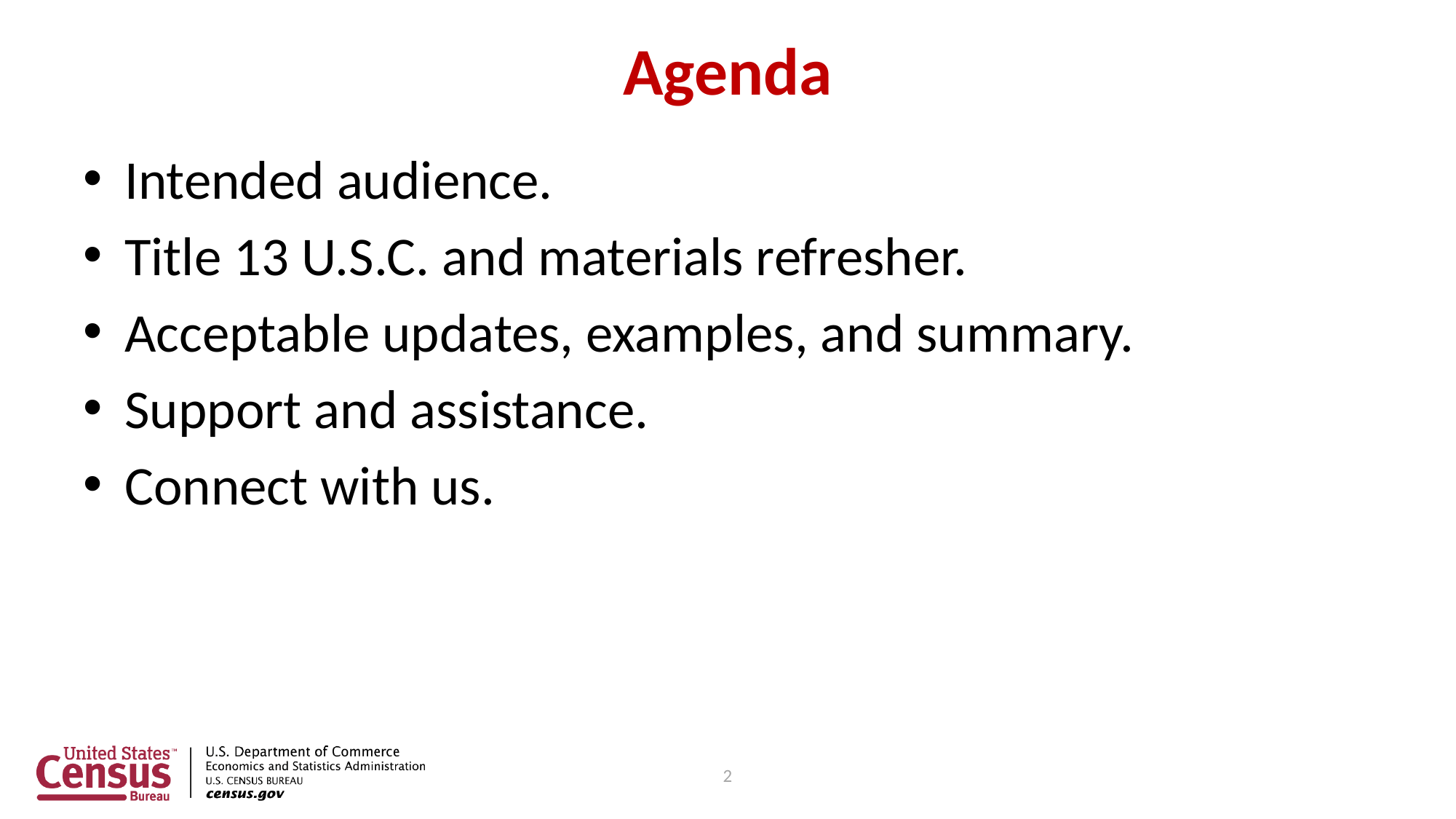

# Agenda
Intended audience.
Title 13 U.S.C. and materials refresher.
Acceptable updates, examples, and summary.
Support and assistance.
Connect with us.
2